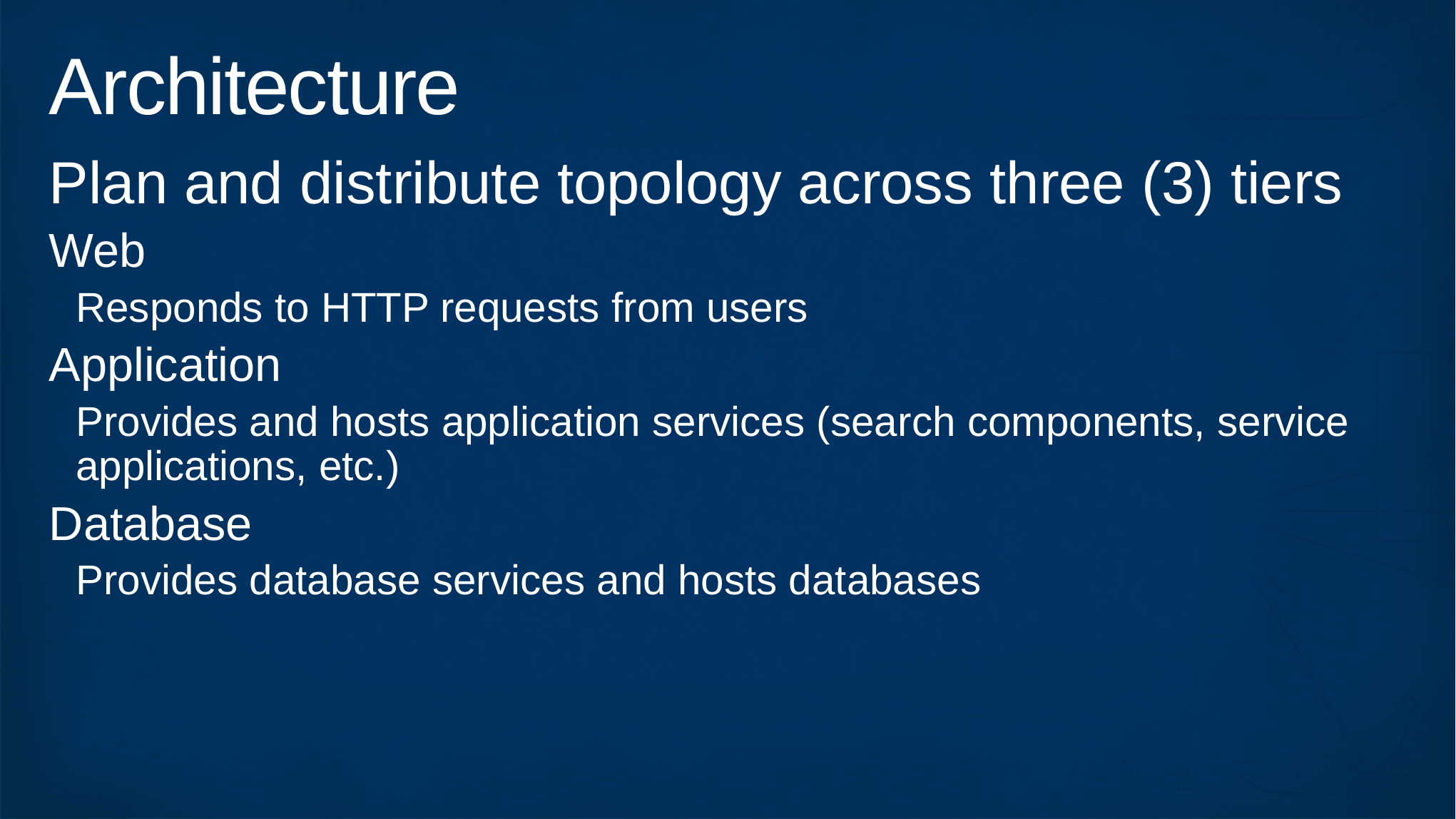

# Architecture
Plan and distribute topology across three (3) tiers
Web
Responds to HTTP requests from users
Application
Provides and hosts application services (search components, service applications, etc.)
Database
Provides database services and hosts databases